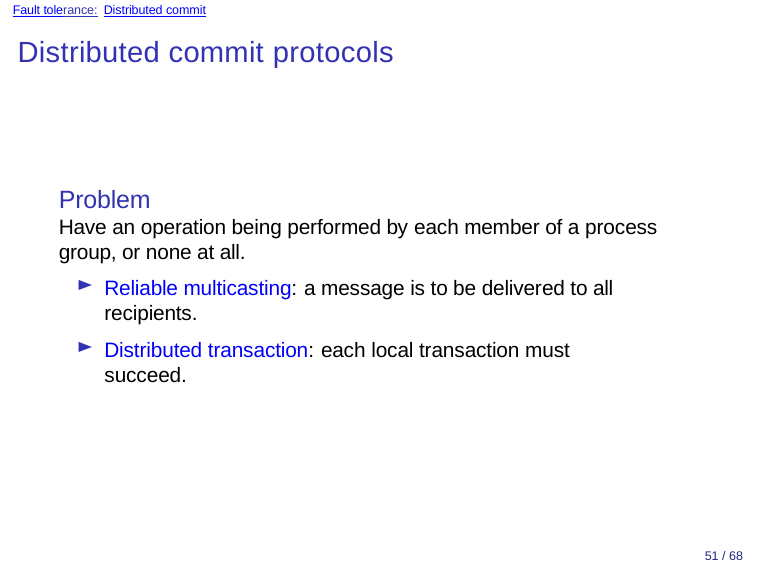

Fault tolerance: Distributed commit
# Distributed commit protocols
Problem
Have an operation being performed by each member of a process  group, or none at all.
Reliable multicasting: a message is to be delivered to all  recipients.
Distributed transaction: each local transaction must succeed.
51 / 68